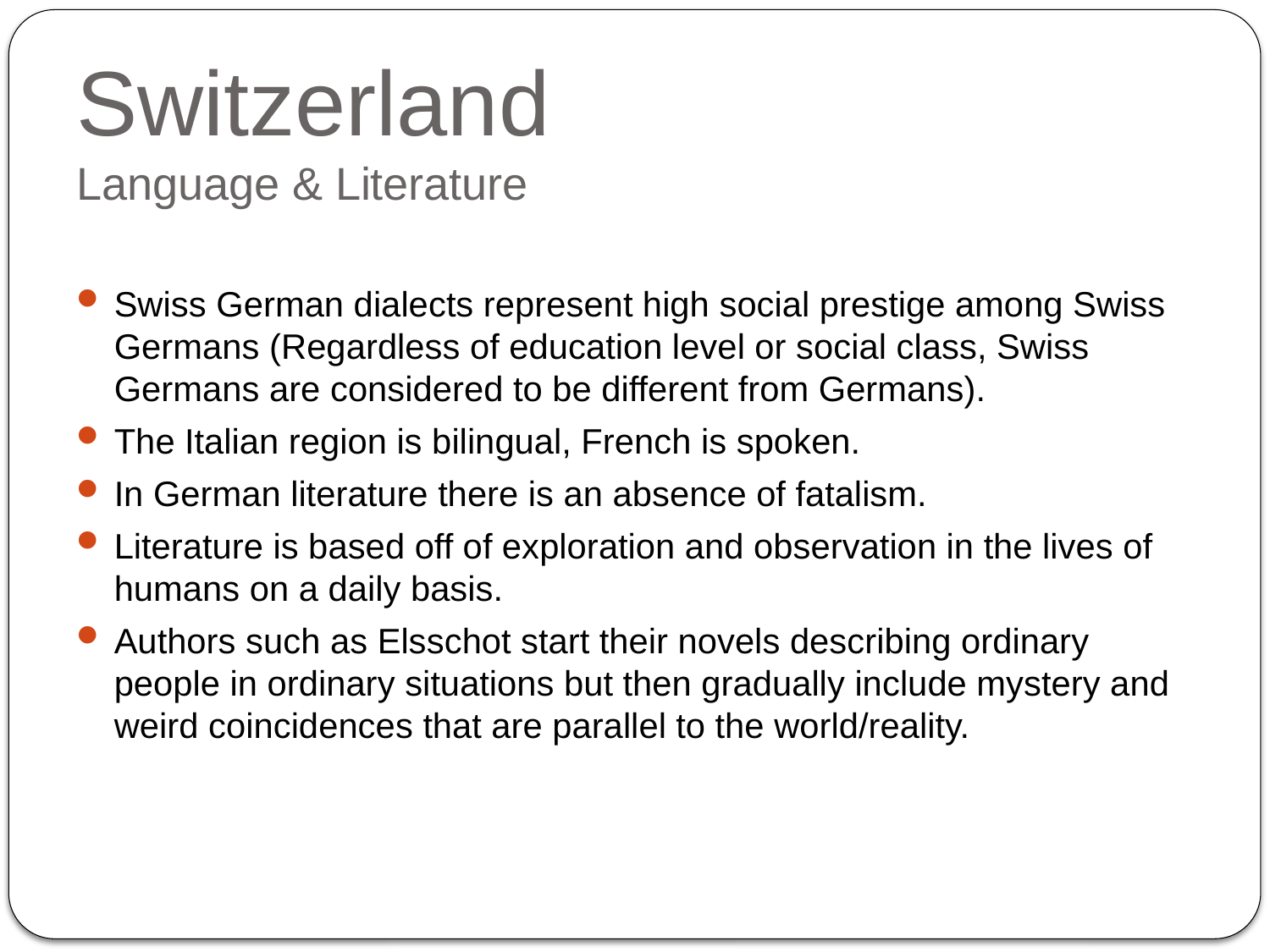

# Switzerland Language & Literature
Swiss German dialects represent high social prestige among Swiss Germans (Regardless of education level or social class, Swiss Germans are considered to be different from Germans).
The Italian region is bilingual, French is spoken.
In German literature there is an absence of fatalism.
Literature is based off of exploration and observation in the lives of humans on a daily basis.
Authors such as Elsschot start their novels describing ordinary people in ordinary situations but then gradually include mystery and weird coincidences that are parallel to the world/reality.